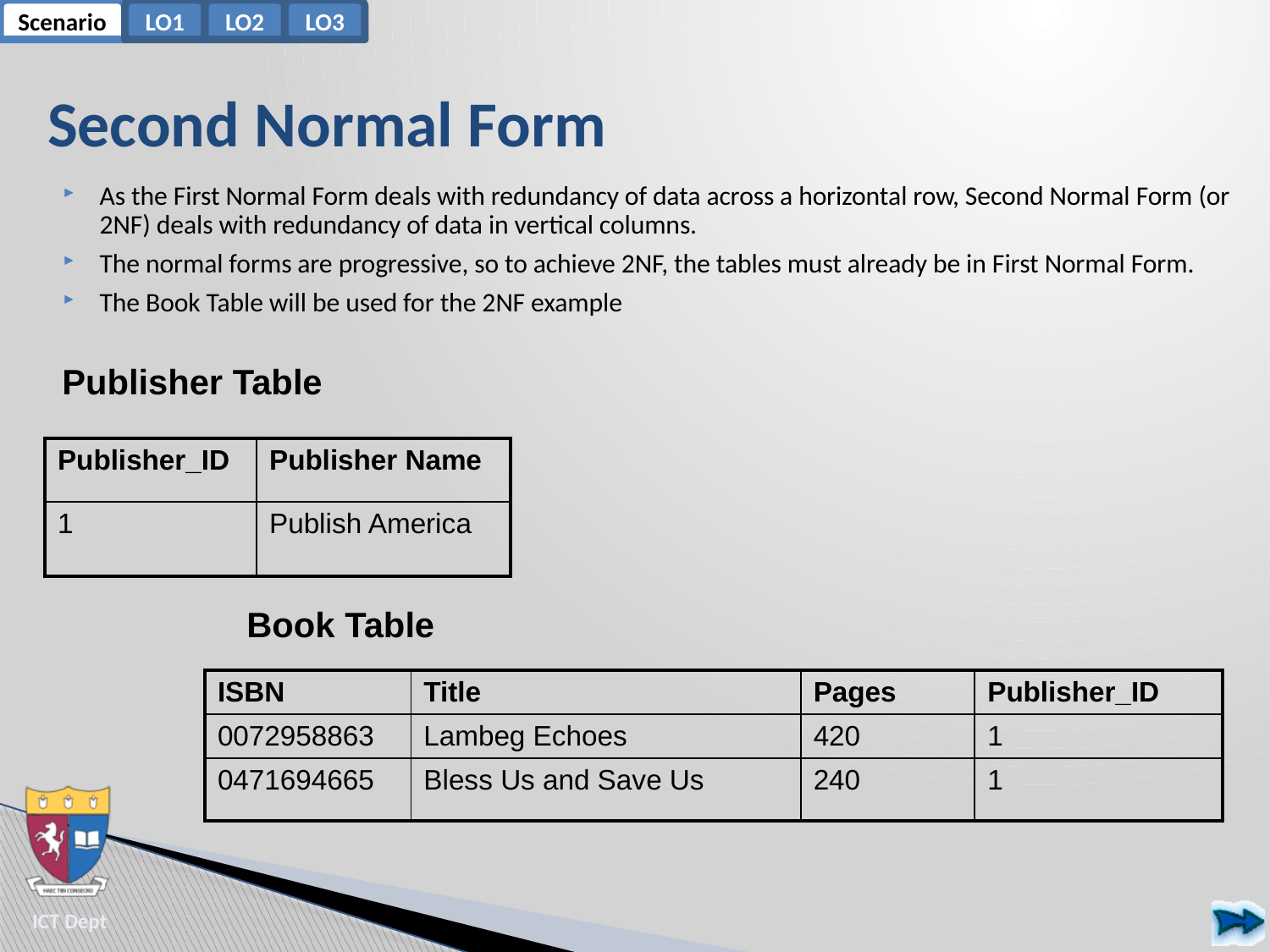

# Second Normal Form
As the First Normal Form deals with redundancy of data across a horizontal row, Second Normal Form (or 2NF) deals with redundancy of data in vertical columns.
The normal forms are progressive, so to achieve 2NF, the tables must already be in First Normal Form.
The Book Table will be used for the 2NF example
Publisher Table
| Publisher\_ID | Publisher Name |
| --- | --- |
| 1 | Publish America |
Book Table
| ISBN | Title | Pages | Publisher\_ID |
| --- | --- | --- | --- |
| 0072958863 | Lambeg Echoes | 420 | 1 |
| 0471694665 | Bless Us and Save Us | 240 | 1 |